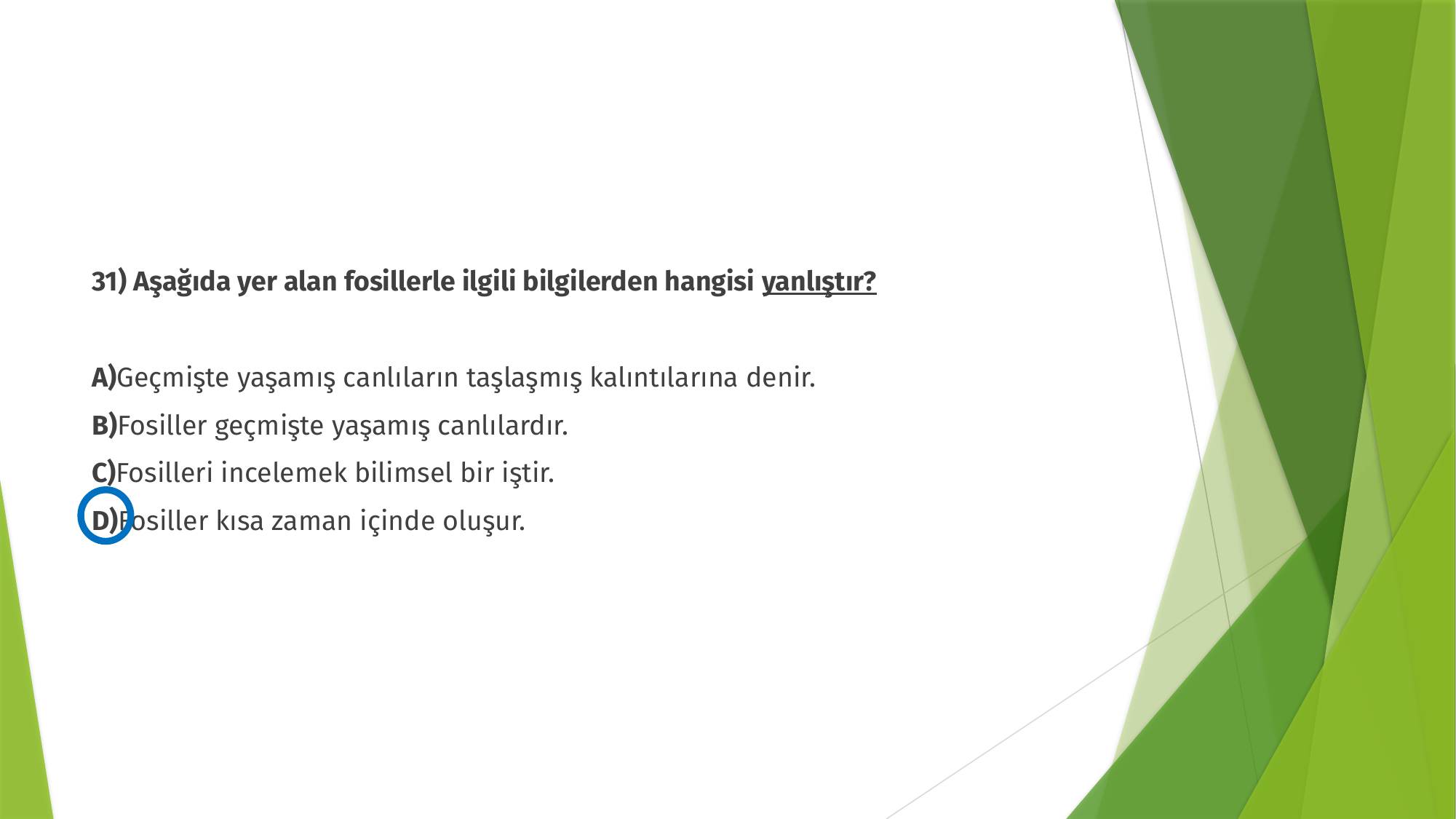

#
31) Aşağıda yer alan fosillerle ilgili bilgilerden hangisi yanlıştır?

A)Geçmişte yaşamış canlıların taşlaşmış kalıntılarına denir.
B)Fosiller geçmişte yaşamış canlılardır.
C)Fosilleri incelemek bilimsel bir iştir.
D)Fosiller kısa zaman içinde oluşur.